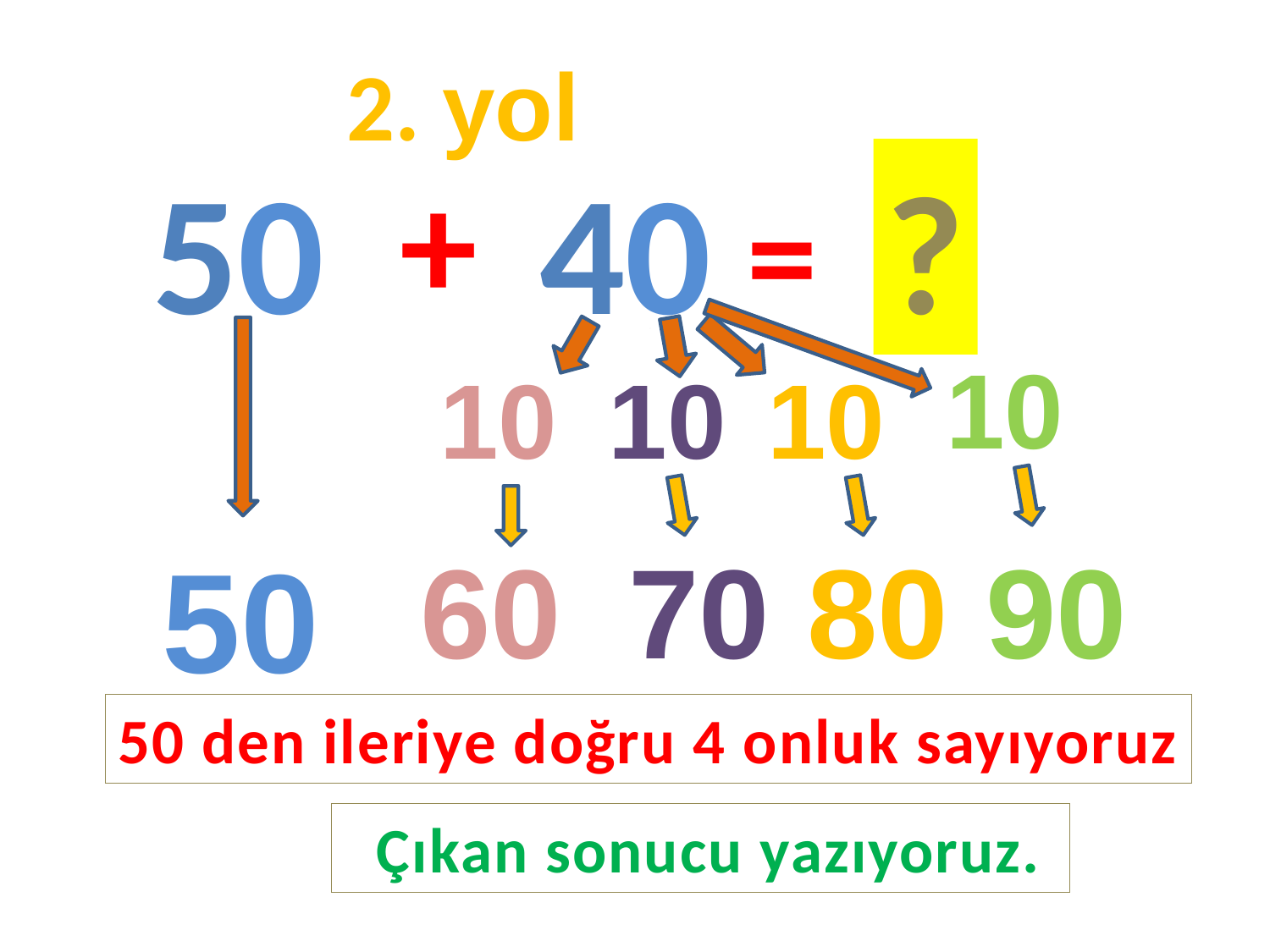

2. yol
50
+
40
?
=

10
10
10
10

50
60
70
80
90
50 den ileriye doğru 4 onluk sayıyoruz
  Çıkan sonucu yazıyoruz.